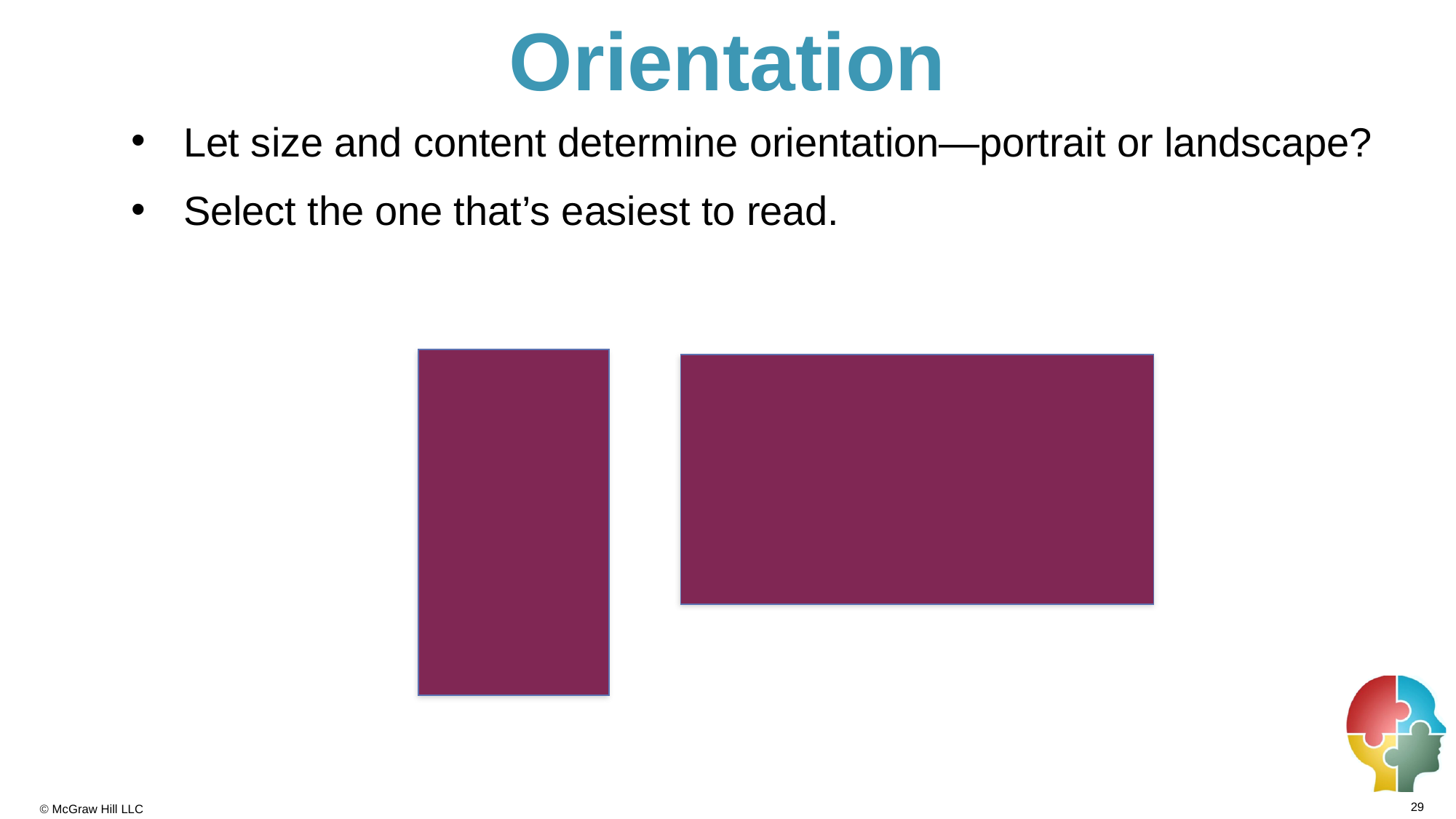

# Orientation
Let size and content determine orientation—portrait or landscape?
Select the one that’s easiest to read.

29